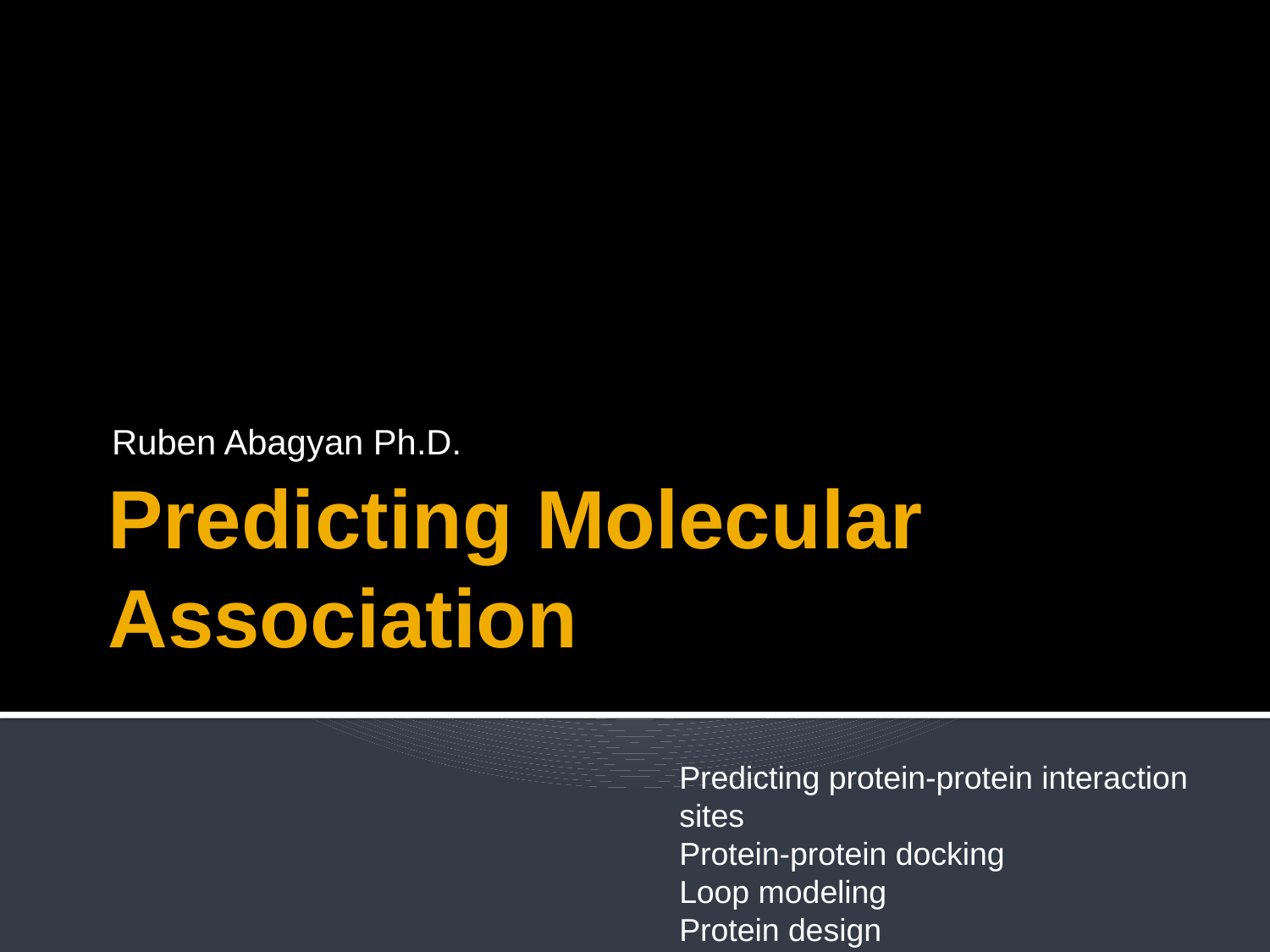

Ruben Abagyan Ph.D.
# Predicting Molecular Association
Predicting protein-protein interaction sites
Protein-protein docking
Loop modeling
Protein design